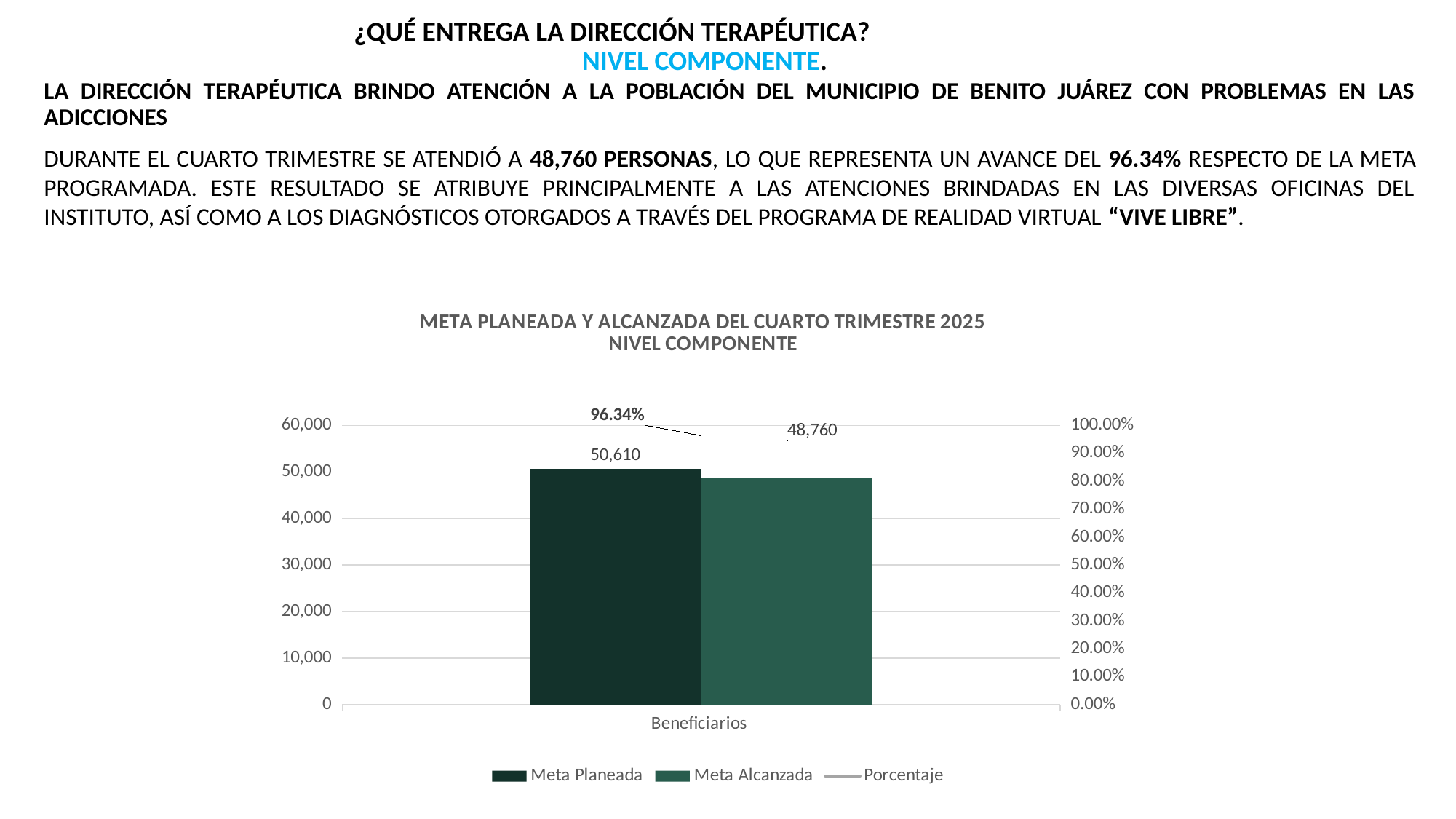

¿QUÉ ENTREGA LA DIRECCIÓN TERAPÉUTICA?                                NIVEL COMPONENTE.
LA DIRECCIÓN TERAPÉUTICA BRINDO ATENCIÓN A LA POBLACIÓN DEL MUNICIPIO DE BENITO JUÁREZ CON PROBLEMAS EN LAS ADICCIONES
Durante el cuarto trimestre se atendió a 48,760 personas, lo que representa un avance del 96.34% respecto de la meta programada. Este resultado se atribuye principalmente a las atenciones brindadas en las diversas oficinas del Instituto, así como a los diagnósticos otorgados a través del programa de realidad virtual “Vive Libre”.

### Chart: META PLANEADA Y ALCANZADA DEL CUARTO TRIMESTRE 2025
NIVEL COMPONENTE

| Category | Meta Planeada | Meta Alcanzada | Porcentaje |
|---|---|---|---|
| Beneficiarios  | 50610.0 | 48760.0 | 0.9634459592965817 |